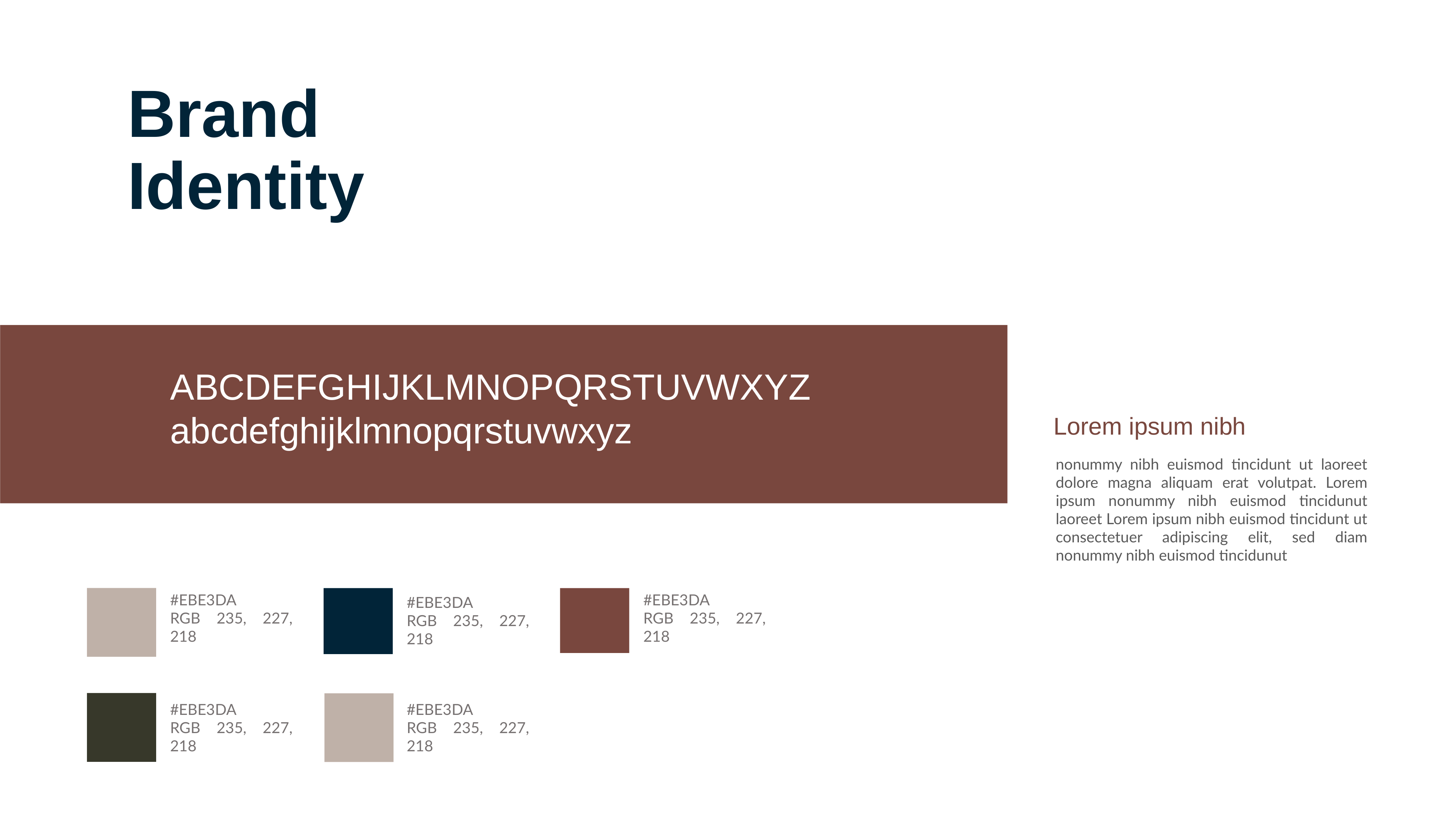

Brand
Identity

ABCDEFGHIJKLMNOPQRSTUVWXYZ
abcdefghijklmnopqrstuvwxyz

Lorem ipsum nibh
nonummy nibh euismod tincidunt ut laoreet dolore magna aliquam erat volutpat. Lorem ipsum nonummy nibh euismod tincidunut laoreet Lorem ipsum nibh euismod tincidunt ut consectetuer adipiscing elit, sed diam nonummy nibh euismod tincidunut
#EBE3DA
RGB 235, 227, 218

#EBE3DA
RGB 235, 227, 218

#EBE3DA
RGB 235, 227, 218

#EBE3DA
RGB 235, 227, 218

#EBE3DA
RGB 235, 227, 218